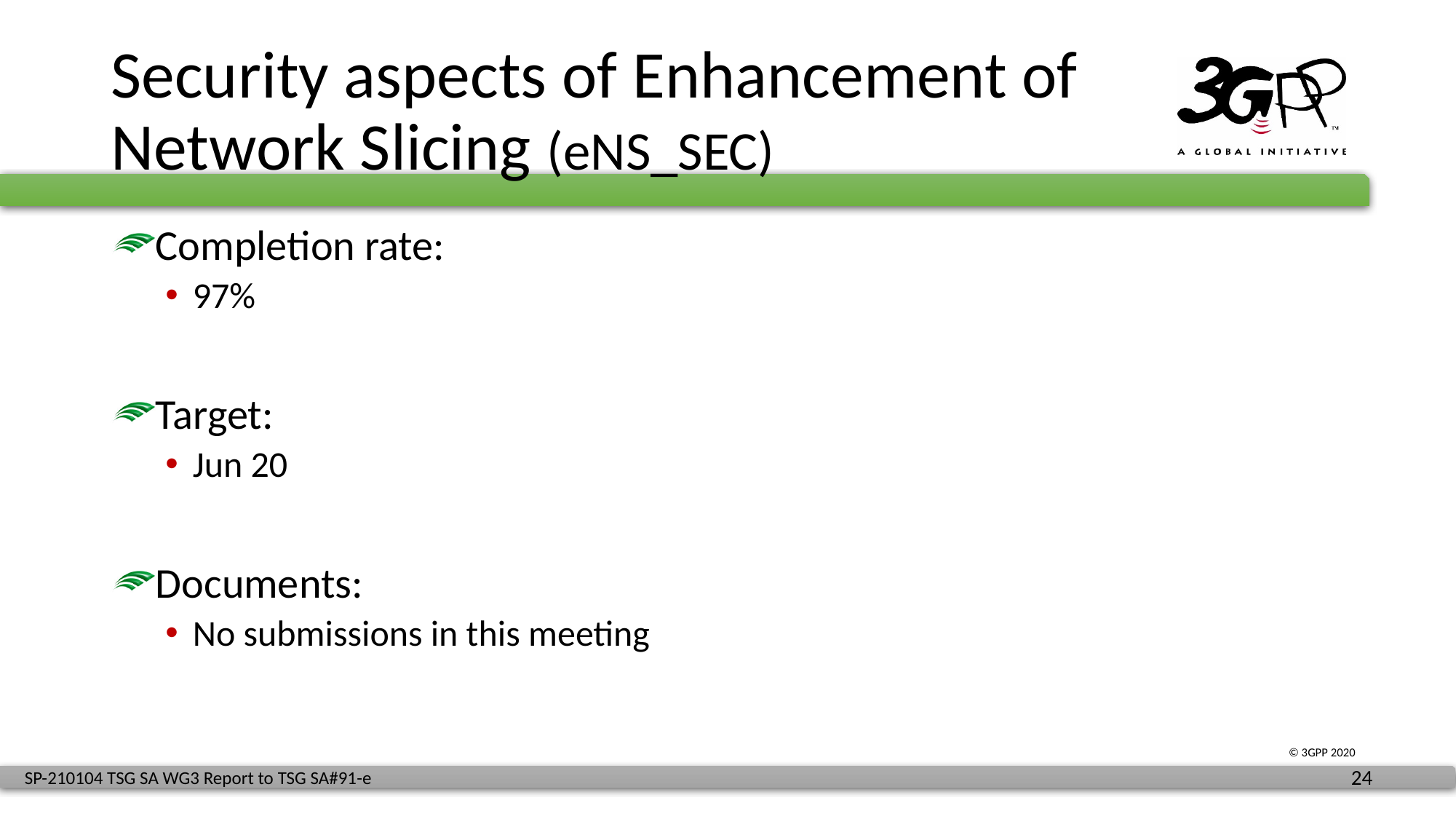

# Security aspects of Enhancement of Network Slicing (eNS_SEC)
Completion rate:
97%

Target:
Jun 20

Documents:
No submissions in this meeting